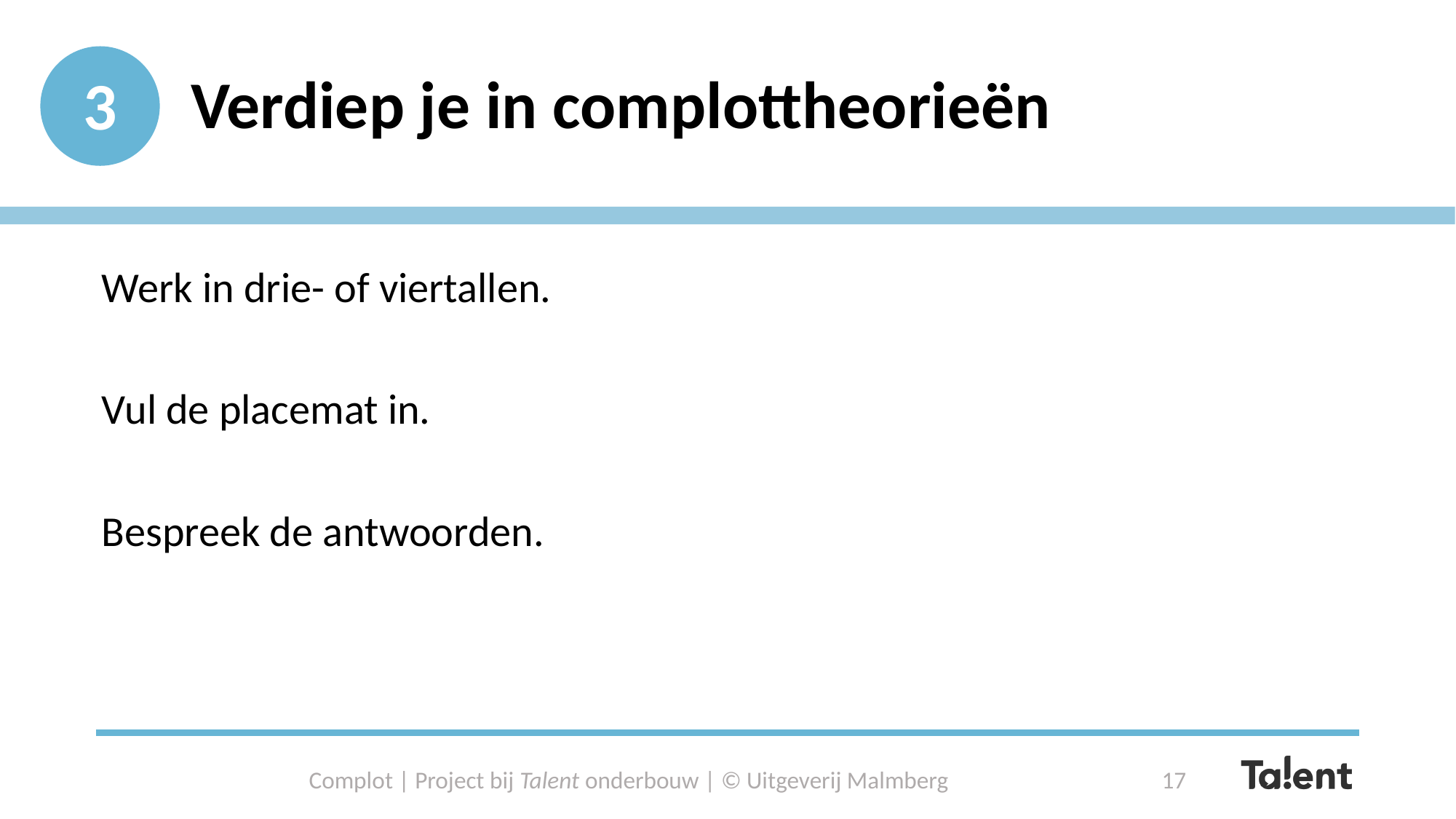

# Verdiep je in complottheorieën
3
Werk in drie- of viertallen.

Vul de placemat in.

Bespreek de antwoorden.
Complot | Project bij Talent onderbouw | © Uitgeverij Malmberg
17